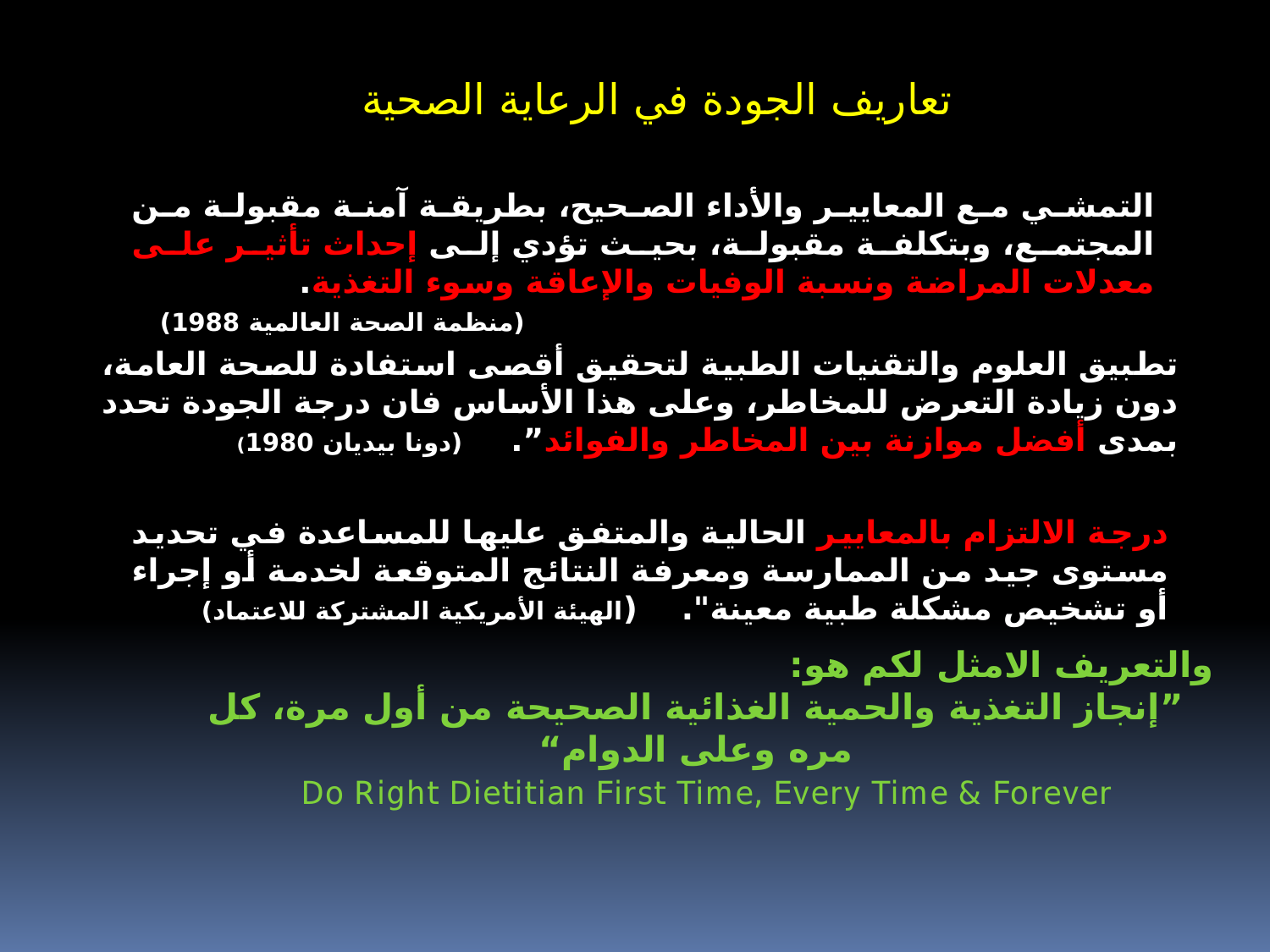

تعاريف الجودة في الرعاية الصحية
التمشي مع المعايير والأداء الصحيح، بطريقة آمنة مقبولة من المجتمع، وبتكلفة مقبولة، بحيث تؤدي إلى إحداث تأثير على معدلات المراضة ونسبة الوفيات والإعاقة وسوء التغذية.		        		      			           (منظمة الصحة العالمية 1988)
تطبيق العلوم والتقنيات الطبية لتحقيق أقصى استفادة للصحة العامة، دون زيادة التعرض للمخاطر، وعلى هذا الأساس فان درجة الجودة تحدد بمدى أفضل موازنة بين المخاطر والفوائد”.     (دونا بيديان 1980)
درجة الالتزام بالمعايير الحالية والمتفق عليها للمساعدة في تحديد مستوى جيد من الممارسة ومعرفة النتائج المتوقعة لخدمة أو إجراء أو تشخيص مشكلة طبية معينة".    (الهيئة الأمريكية المشتركة للاعتماد)
والتعريف الامثل لكم هو:
”إنجاز التغذية والحمية الغذائية الصحيحة من أول مرة، كل مره وعلى الدوام“
 Do Right Dietitian First Time, Every Time & Forever